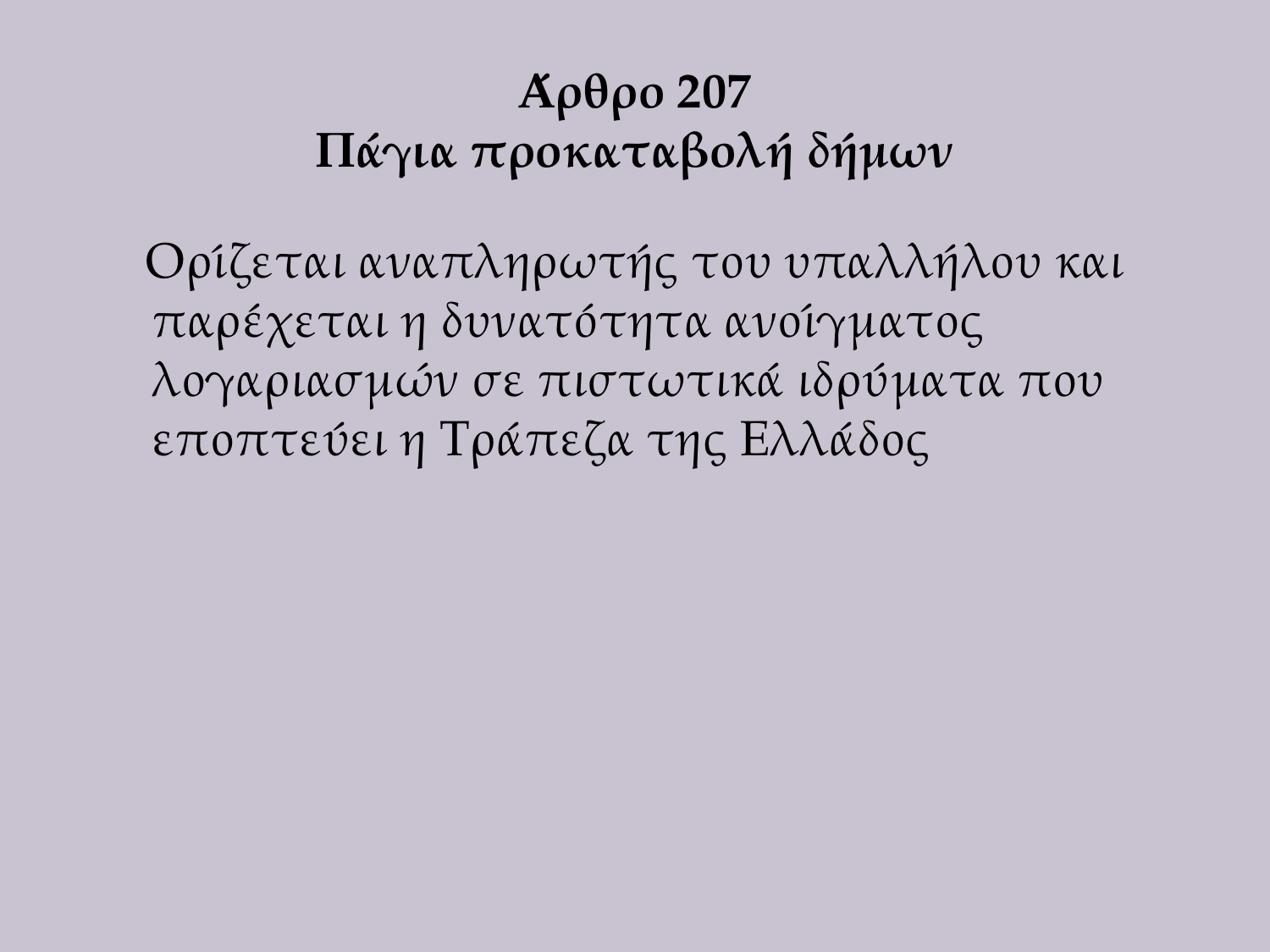

# Άρθρο 207 Πάγια προκαταβολή δήμων
    Ορίζεται αναπληρωτής του υπαλλήλου και παρέχεται η δυνατότητα ανοίγματος λογαριασμών σε πιστωτικά ιδρύματα που εποπτεύει η Τράπεζα της Ελλάδος